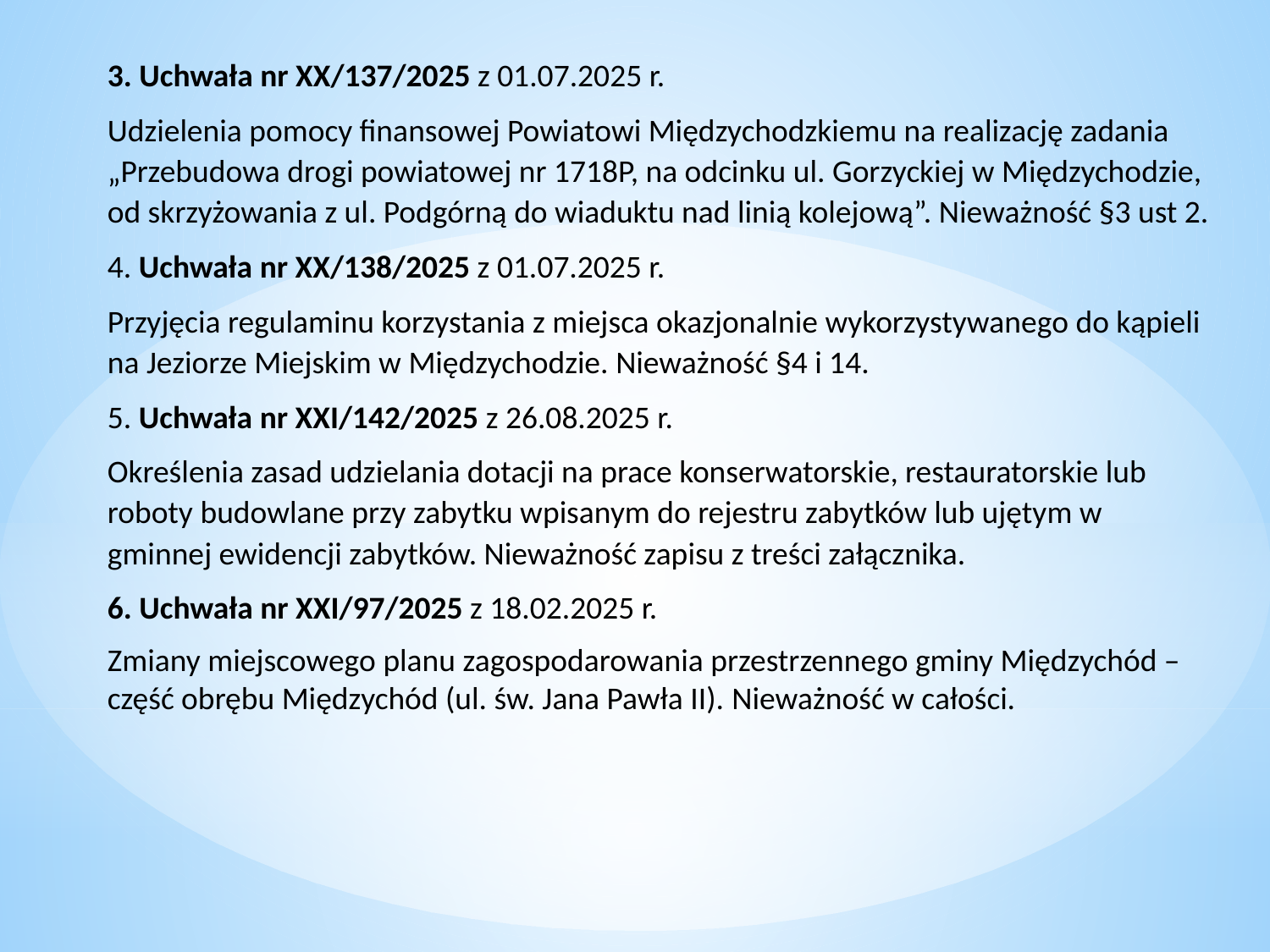

3. Uchwała nr XX/137/2025 z 01.07.2025 r.
Udzielenia pomocy finansowej Powiatowi Międzychodzkiemu na realizację zadania „Przebudowa drogi powiatowej nr 1718P, na odcinku ul. Gorzyckiej w Międzychodzie, od skrzyżowania z ul. Podgórną do wiaduktu nad linią kolejową”. Nieważność §3 ust 2.
4. Uchwała nr XX/138/2025 z 01.07.2025 r.
Przyjęcia regulaminu korzystania z miejsca okazjonalnie wykorzystywanego do kąpieli na Jeziorze Miejskim w Międzychodzie. Nieważność §4 i 14.
5. Uchwała nr XXI/142/2025 z 26.08.2025 r.
Określenia zasad udzielania dotacji na prace konserwatorskie, restauratorskie lub roboty budowlane przy zabytku wpisanym do rejestru zabytków lub ujętym w gminnej ewidencji zabytków. Nieważność zapisu z treści załącznika.
6. Uchwała nr XXI/97/2025 z 18.02.2025 r.
Zmiany miejscowego planu zagospodarowania przestrzennego gminy Międzychód – część obrębu Międzychód (ul. św. Jana Pawła II). Nieważność w całości.